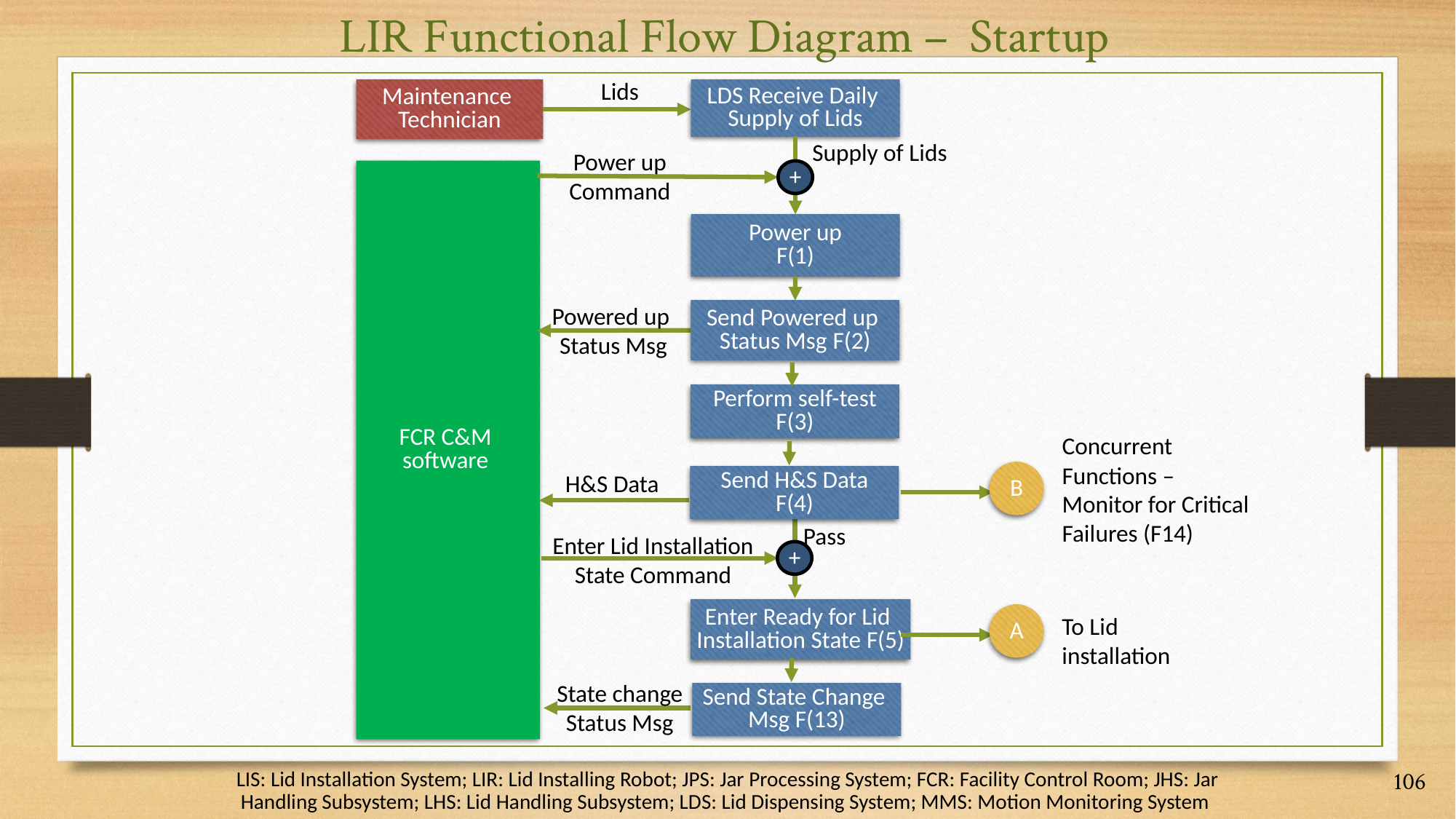

LIR Functional Flow Diagram –  Startup
Lids
LDS Receive Daily
Supply of Lids
Maintenance
Technician
Supply of Lids
Power up Command
FCR C&M
software
+
Power up
F(1)
Powered up
Status Msg
Send Powered up
Status Msg F(2)
Perform self-test
F(3)
Concurrent Functions – Monitor for Critical Failures (F14)
B
H&S Data
Send H&S Data
F(4)
Pass
Enter Lid Installation State Command
+
Enter Ready for Lid
Installation State F(5)
A
To Lid installation
State change
Status Msg
Send State Change
Msg F(13)
LIS: Lid Installation System; LIR: Lid Installing Robot; JPS: Jar Processing System; FCR: Facility Control Room; JHS: Jar Handling Subsystem; LHS: Lid Handling Subsystem; LDS: Lid Dispensing System; MMS: Motion Monitoring System
106